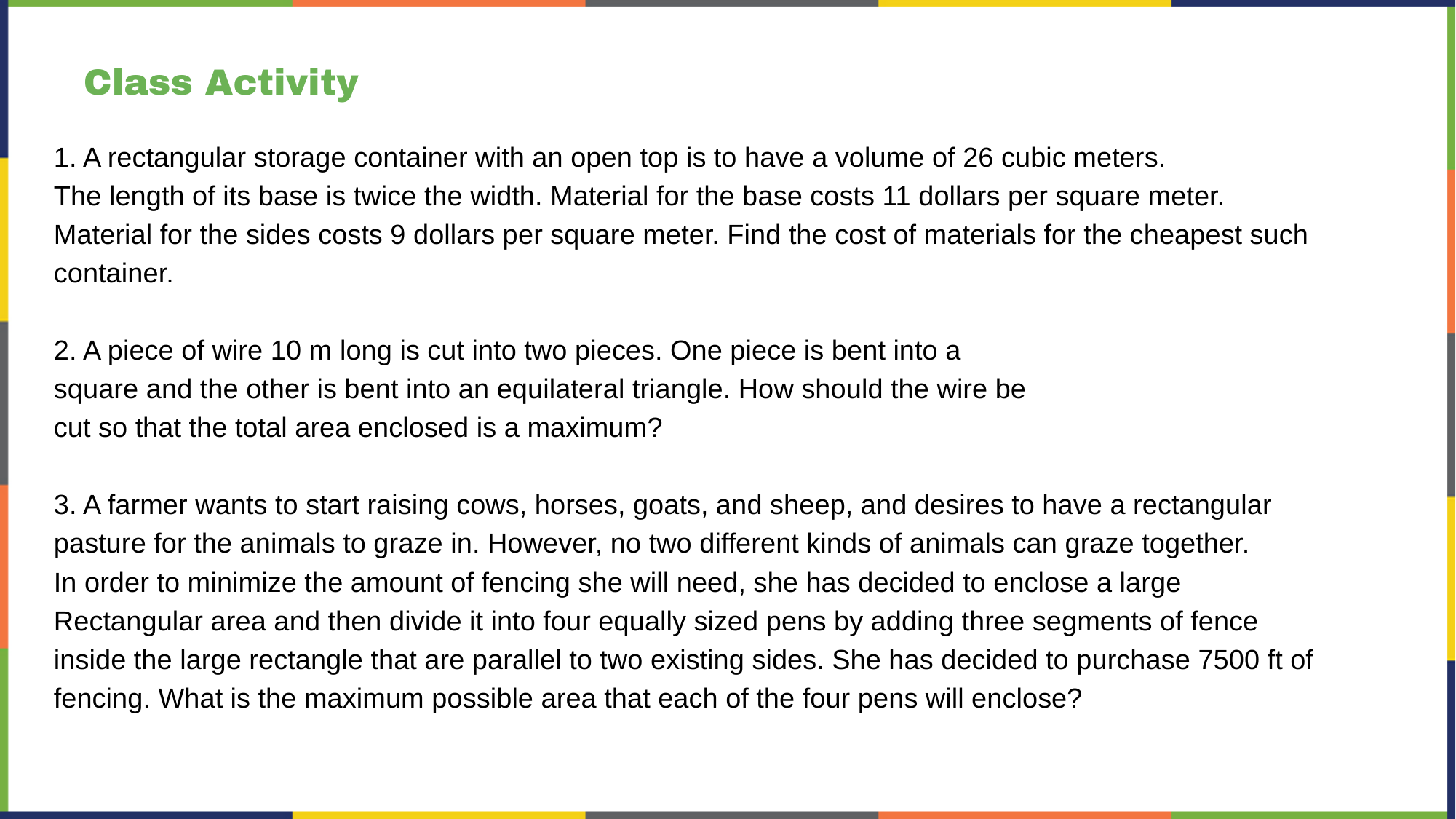

# Class Activity
1. A rectangular storage container with an open top is to have a volume of 26 cubic meters.
The length of its base is twice the width. Material for the base costs 11 dollars per square meter.
Material for the sides costs 9 dollars per square meter. Find the cost of materials for the cheapest such
container.

2. A piece of wire 10 m long is cut into two pieces. One piece is bent into a
square and the other is bent into an equilateral triangle. How should the wire be
cut so that the total area enclosed is a maximum?

3. A farmer wants to start raising cows, horses, goats, and sheep, and desires to have a rectangular
pasture for the animals to graze in. However, no two different kinds of animals can graze together.
In order to minimize the amount of fencing she will need, she has decided to enclose a large
Rectangular area and then divide it into four equally sized pens by adding three segments of fence
inside the large rectangle that are parallel to two existing sides. She has decided to purchase 7500 ft of
fencing. What is the maximum possible area that each of the four pens will enclose?